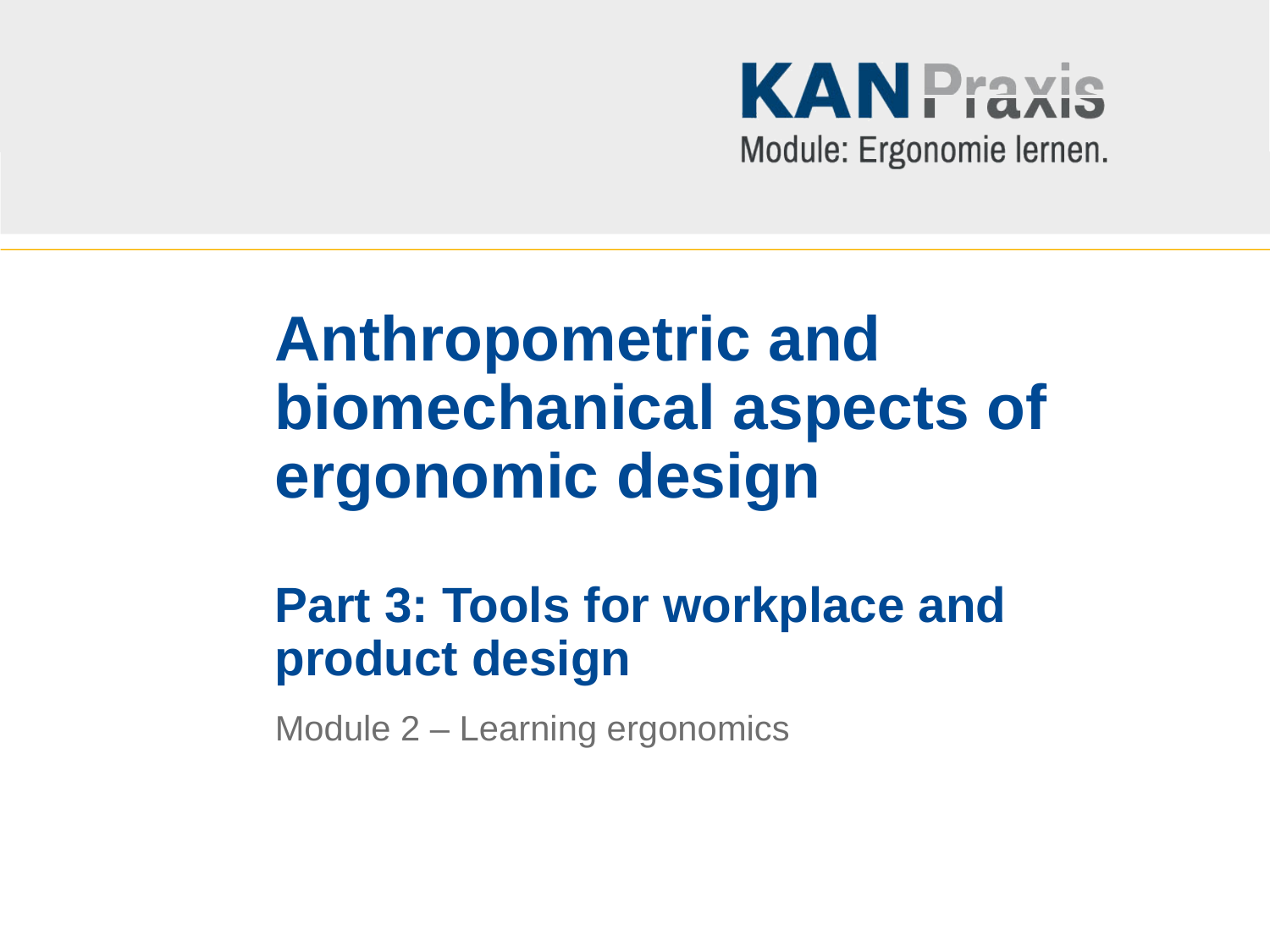

# Anthropometric and biomechanical aspects of ergonomic design Part 3: Tools for workplace and product design
Module 2 – Learning ergonomics